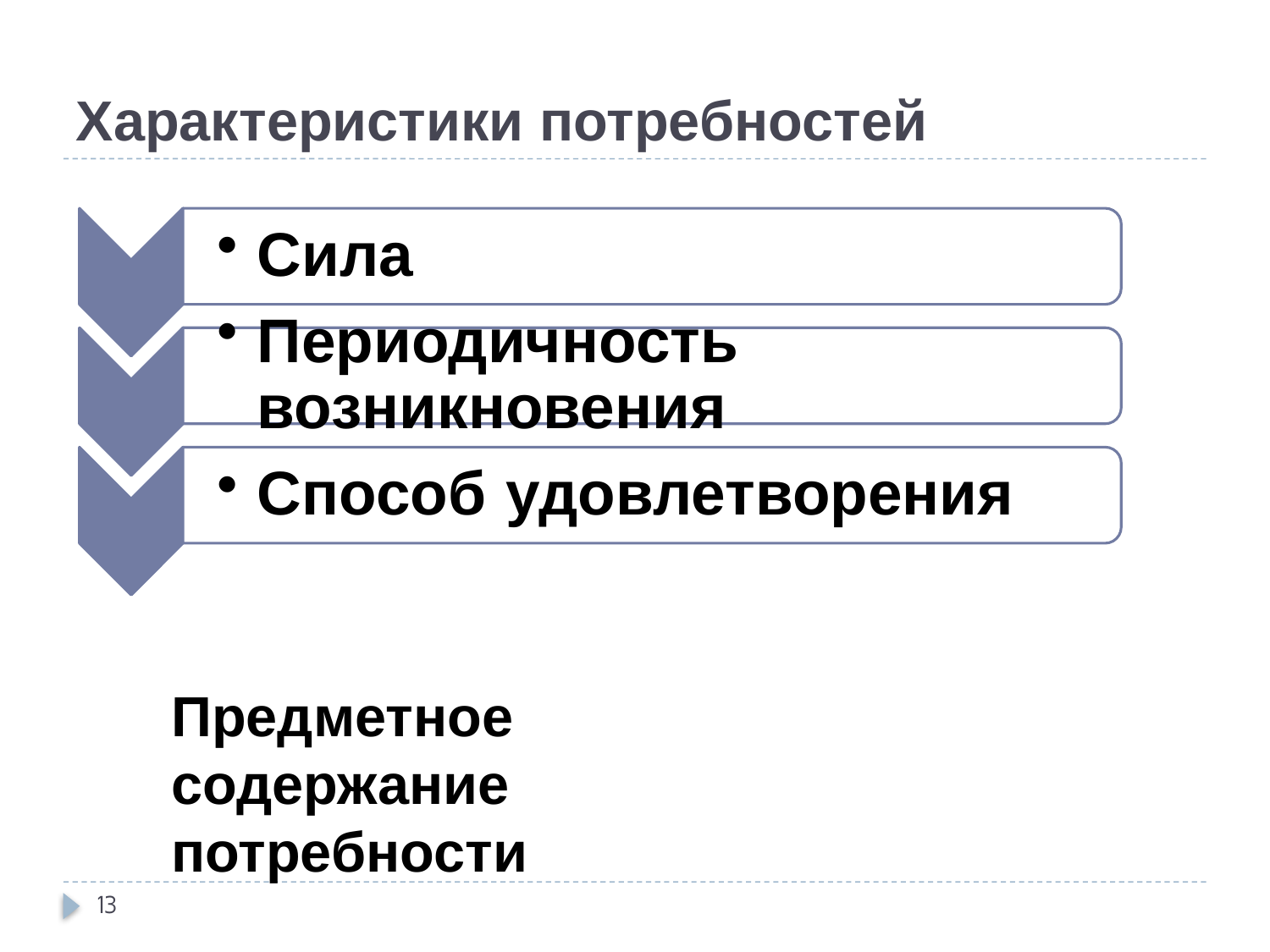

# Характеристики потребностей

Сила

Периодичность возникновения

Способ удовлетворения
Предметное содержание потребности
13